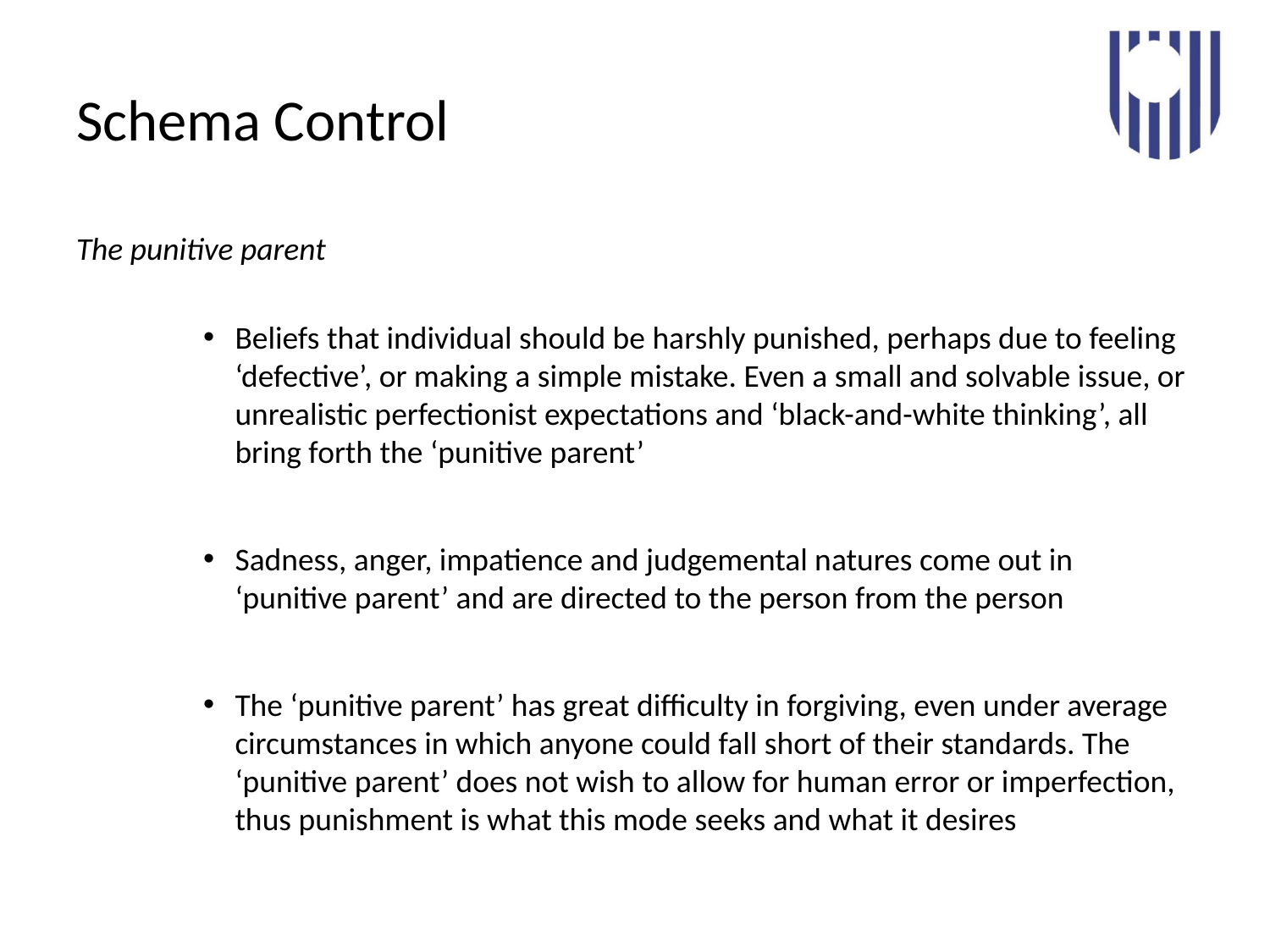

# Schema Control
The punitive parent

Beliefs that individual should be harshly punished, perhaps due to feeling ‘defective’, or making a simple mistake. Even a small and solvable issue, or unrealistic perfectionist expectations and ‘black-and-white thinking’, all bring forth the ‘punitive parent’

Sadness, anger, impatience and judgemental natures come out in ‘punitive parent’ and are directed to the person from the person

The ‘punitive parent’ has great difficulty in forgiving, even under average circumstances in which anyone could fall short of their standards. The ‘punitive parent’ does not wish to allow for human error or imperfection, thus punishment is what this mode seeks and what it desires